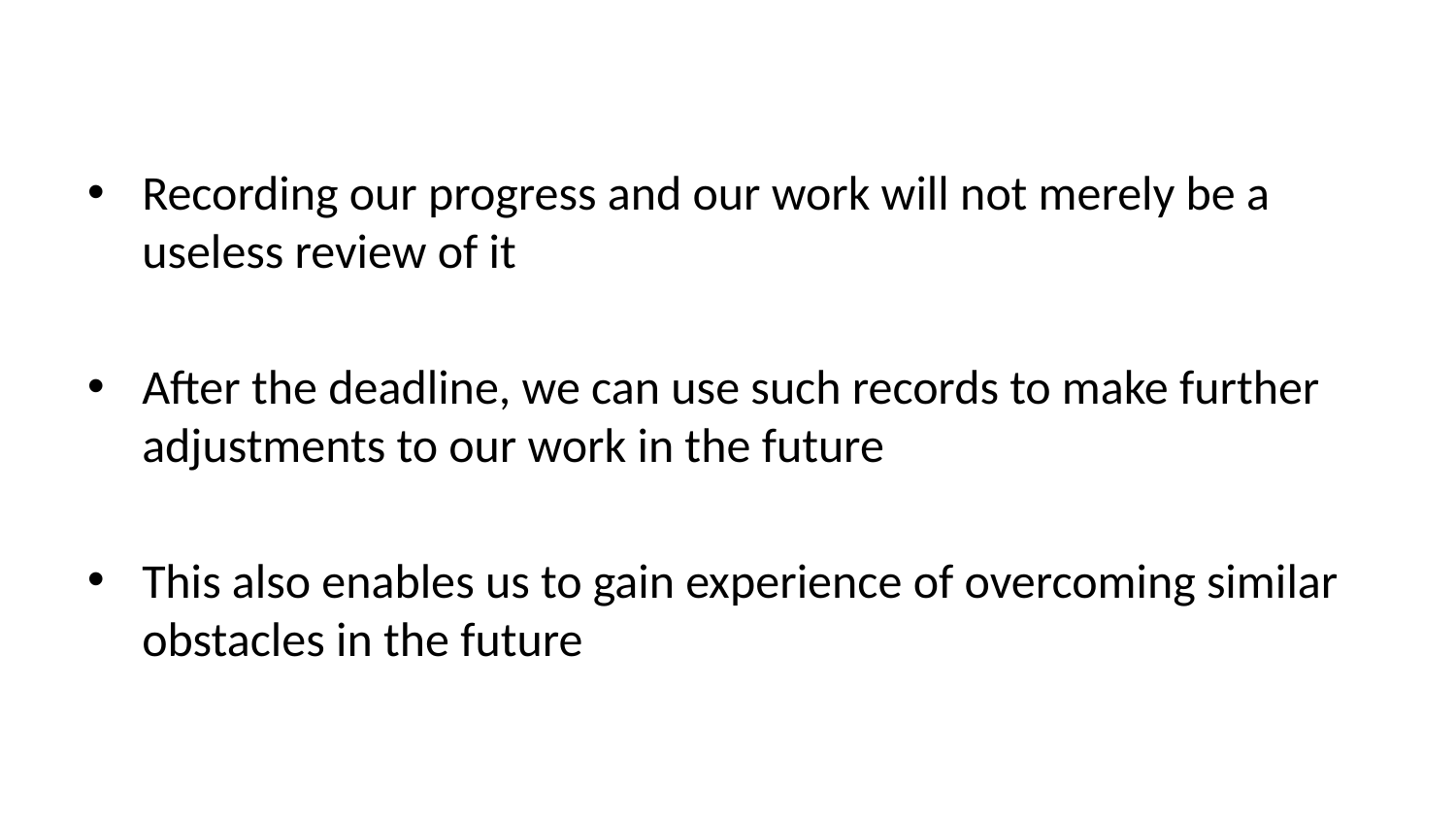

Recording our progress and our work will not merely be a useless review of it

After the deadline, we can use such records to make further adjustments to our work in the future

This also enables us to gain experience of overcoming similar obstacles in the future